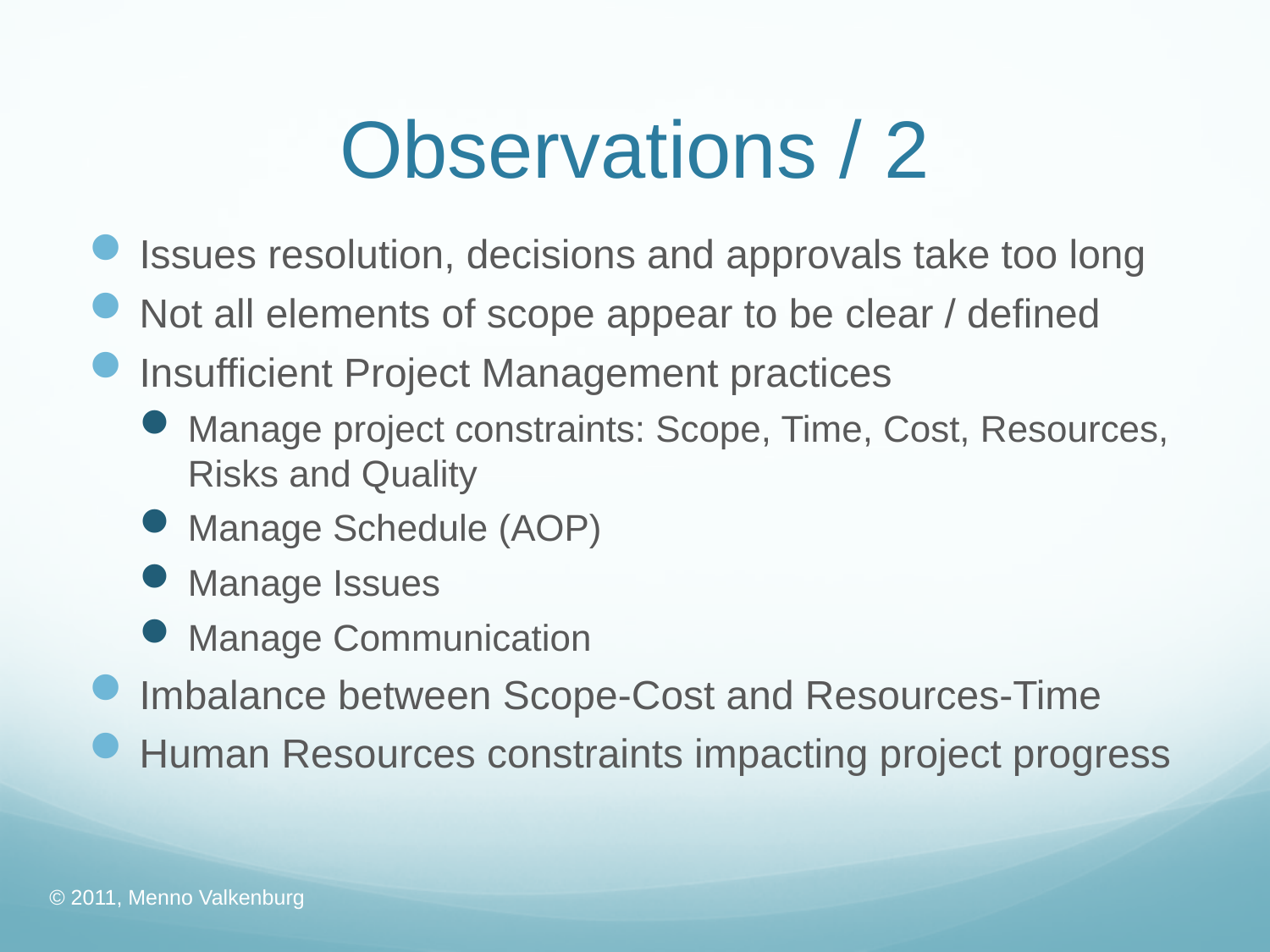

# Observations / 2
Issues resolution, decisions and approvals take too long
Not all elements of scope appear to be clear / defined
Insufficient Project Management practices
Manage project constraints: Scope, Time, Cost, Resources, Risks and Quality
Manage Schedule (AOP)
Manage Issues
Manage Communication
Imbalance between Scope-Cost and Resources-Time
Human Resources constraints impacting project progress
© 2011, Menno Valkenburg